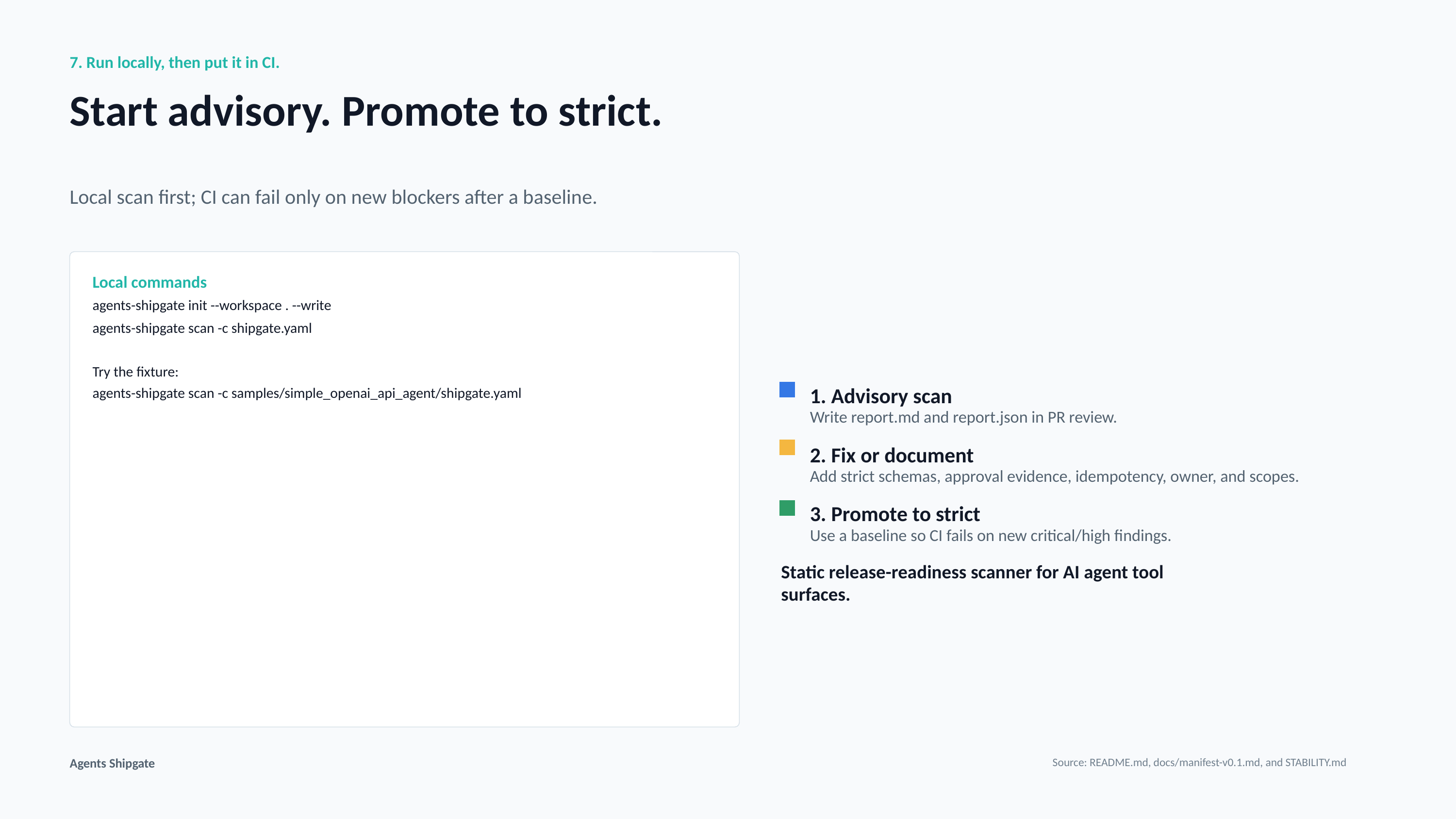

7. Run locally, then put it in CI.
Start advisory. Promote to strict.
Local scan first; CI can fail only on new blockers after a baseline.

Local commands
agents-shipgate init --workspace . --write
agents-shipgate scan -c shipgate.yaml

Try the fixture:

1. Advisory scan
agents-shipgate scan -c samples/simple_openai_api_agent/shipgate.yaml
Write report.md and report.json in PR review.

2. Fix or document
Add strict schemas, approval evidence, idempotency, owner, and scopes.

3. Promote to strict
Use a baseline so CI fails on new critical/high findings.
Static release-readiness scanner for AI agent tool surfaces.
Agents Shipgate
Source: README.md, docs/manifest-v0.1.md, and STABILITY.md